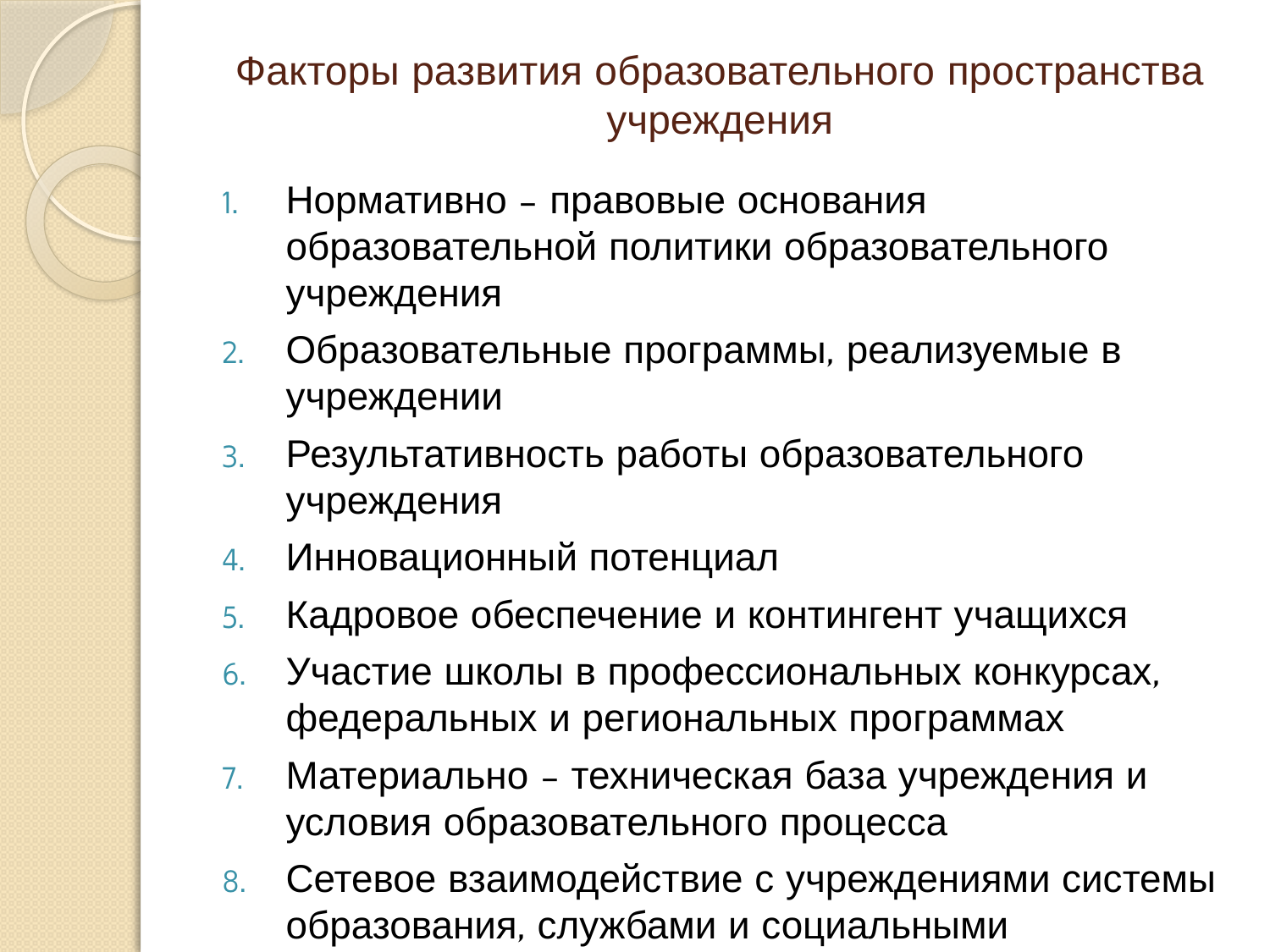

# Факторы развития образовательного пространства учреждения
Нормативно – правовые основания образовательной политики образовательного учреждения
Образовательные программы, реализуемые в учреждении
Результативность работы образовательного учреждения
Инновационный потенциал
Кадровое обеспечение и контингент учащихся
Участие школы в профессиональных конкурсах, федеральных и региональных программах
Материально – техническая база учреждения и условия образовательного процесса
Сетевое взаимодействие с учреждениями системы образования, службами и социальными партнерами